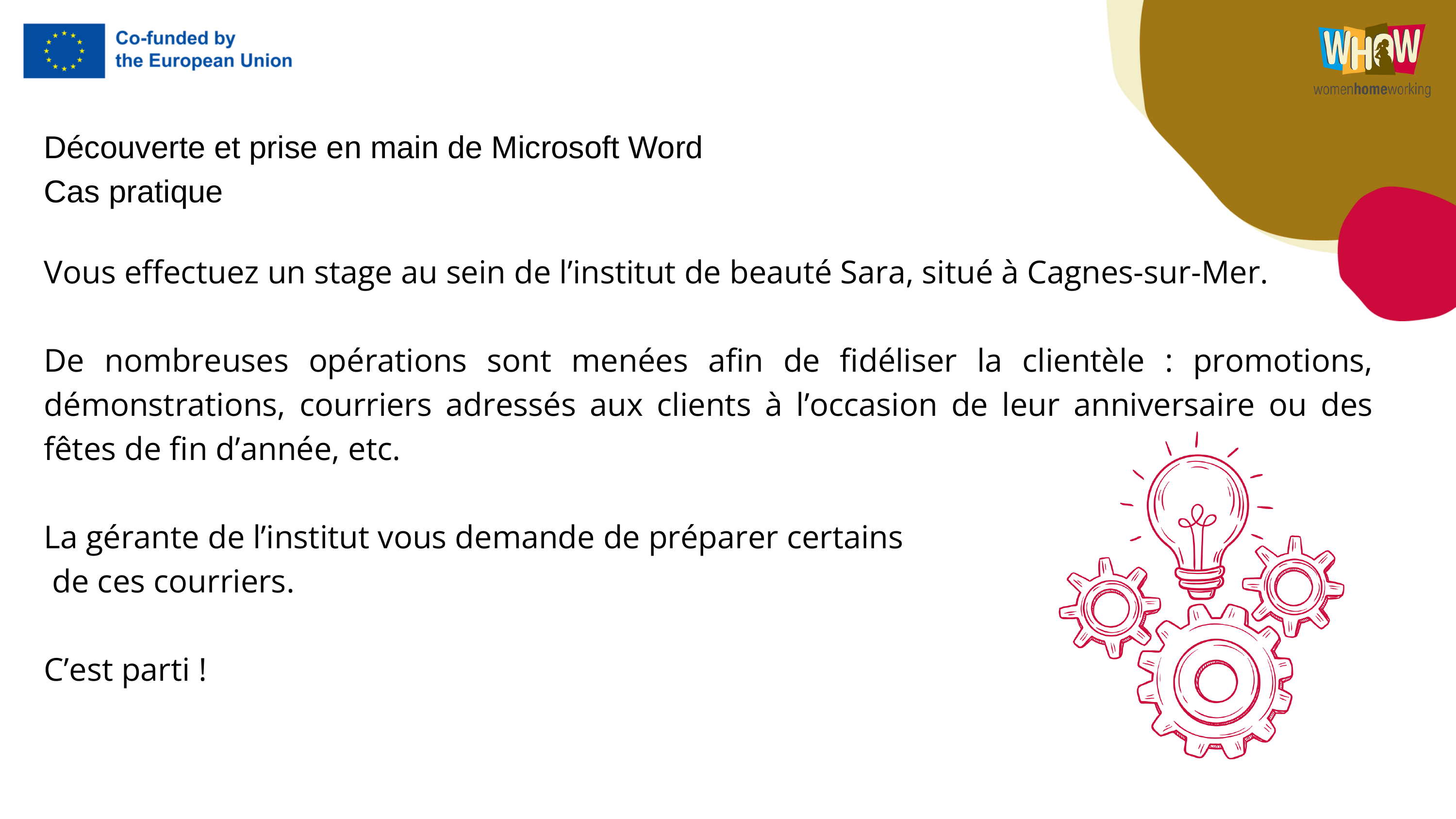

Découverte et prise en main de Microsoft Word
Cas pratique
Vous effectuez un stage au sein de l’institut de beauté Sara, situé à Cagnes-sur-Mer.

De nombreuses opérations sont menées afin de fidéliser la clientèle : promotions, démonstrations, courriers adressés aux clients à l’occasion de leur anniversaire ou des fêtes de fin d’année, etc.

La gérante de l’institut vous demande de préparer certains
 de ces courriers.

C’est parti !